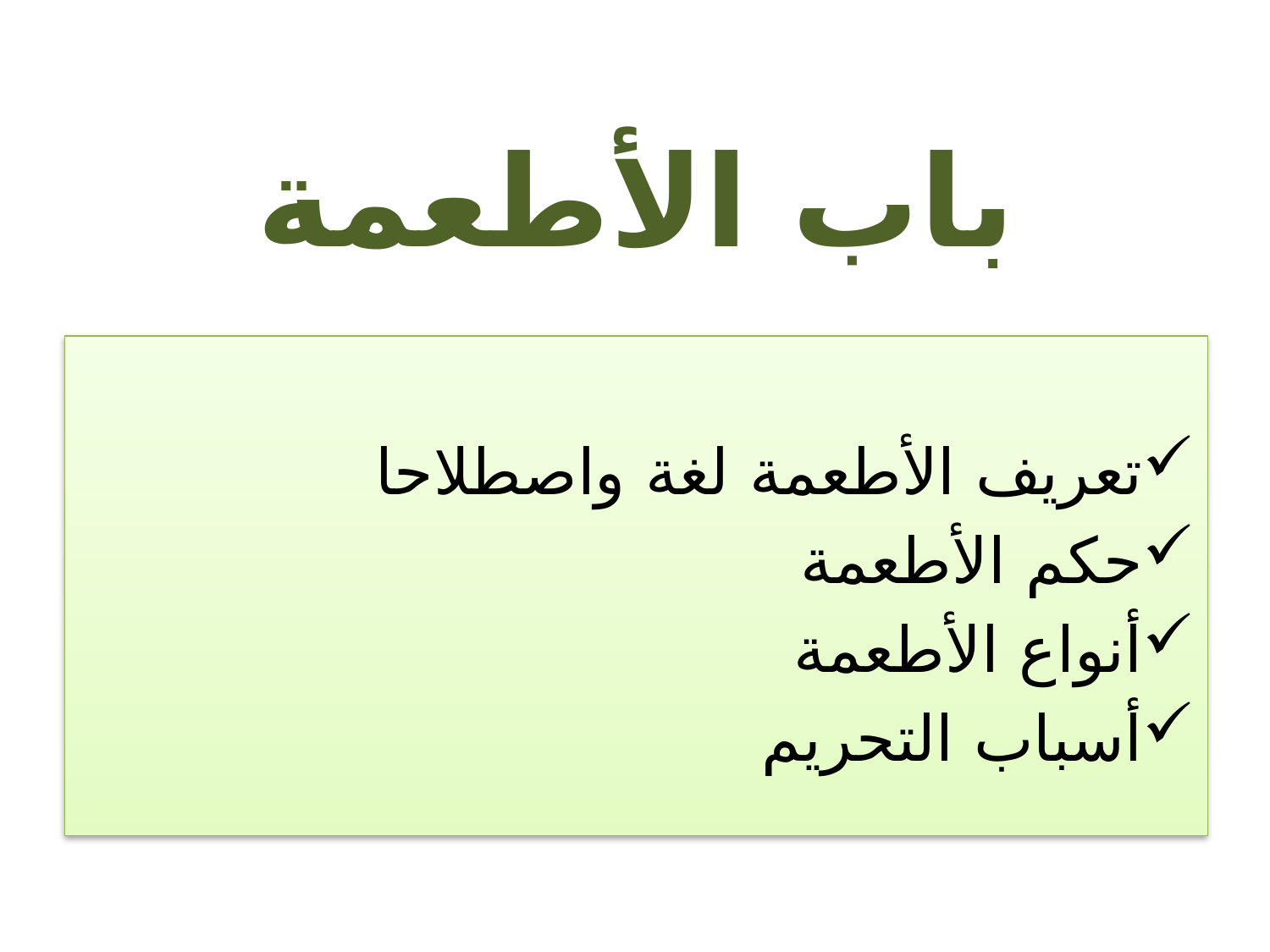

# باب الأطعمة

تعريف الأطعمة لغة واصطلاحا
حكم الأطعمة
أنواع الأطعمة
أسباب التحريم